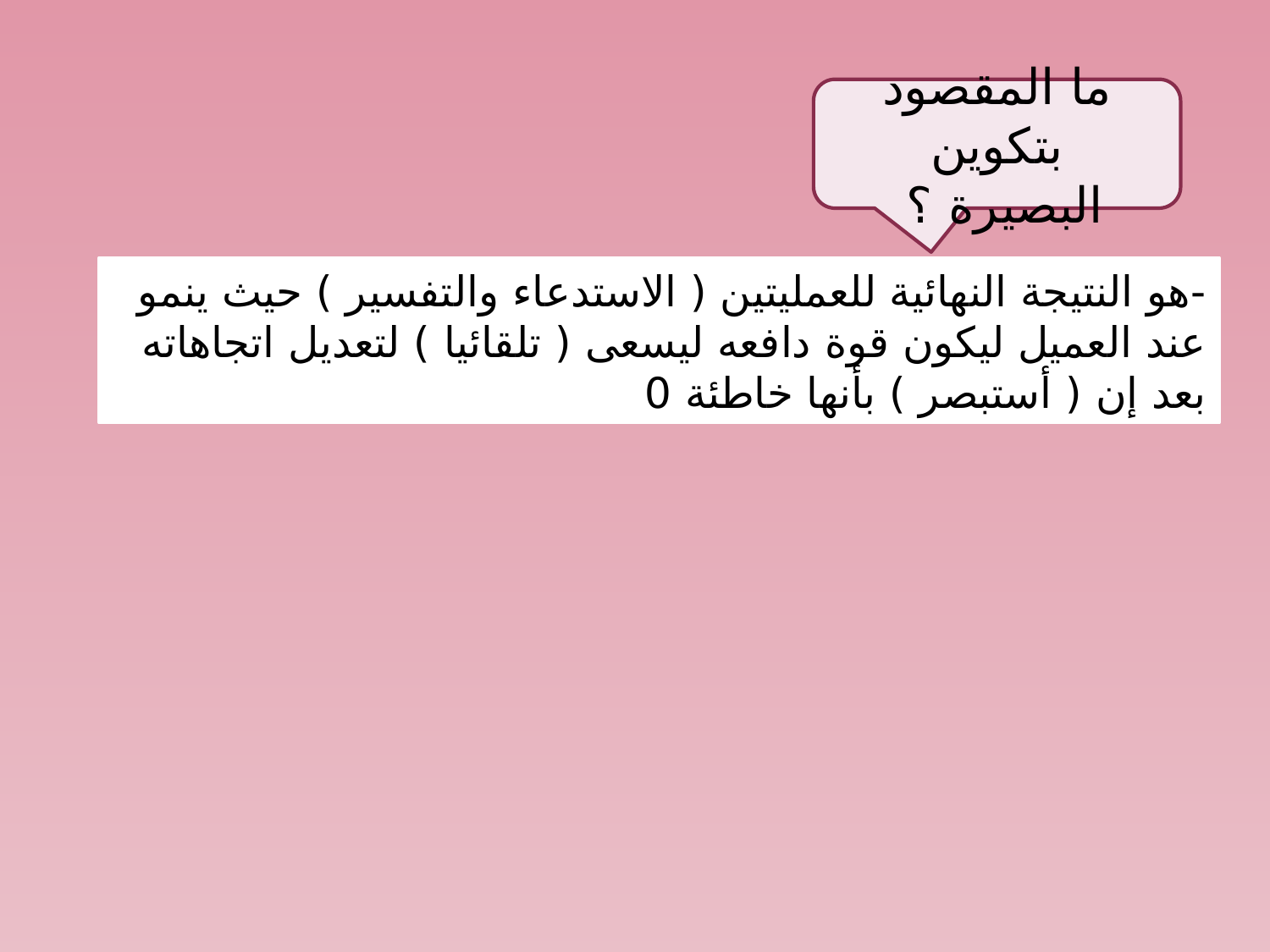

ما المقصود بتكوين البصيرة ؟
-هو النتيجة النهائية للعمليتين ( الاستدعاء والتفسير ) حيث ينمو عند العميل ليكون قوة دافعه ليسعى ( تلقائيا ) لتعديل اتجاهاته بعد إن ( أستبصر ) بأنها خاطئة 0